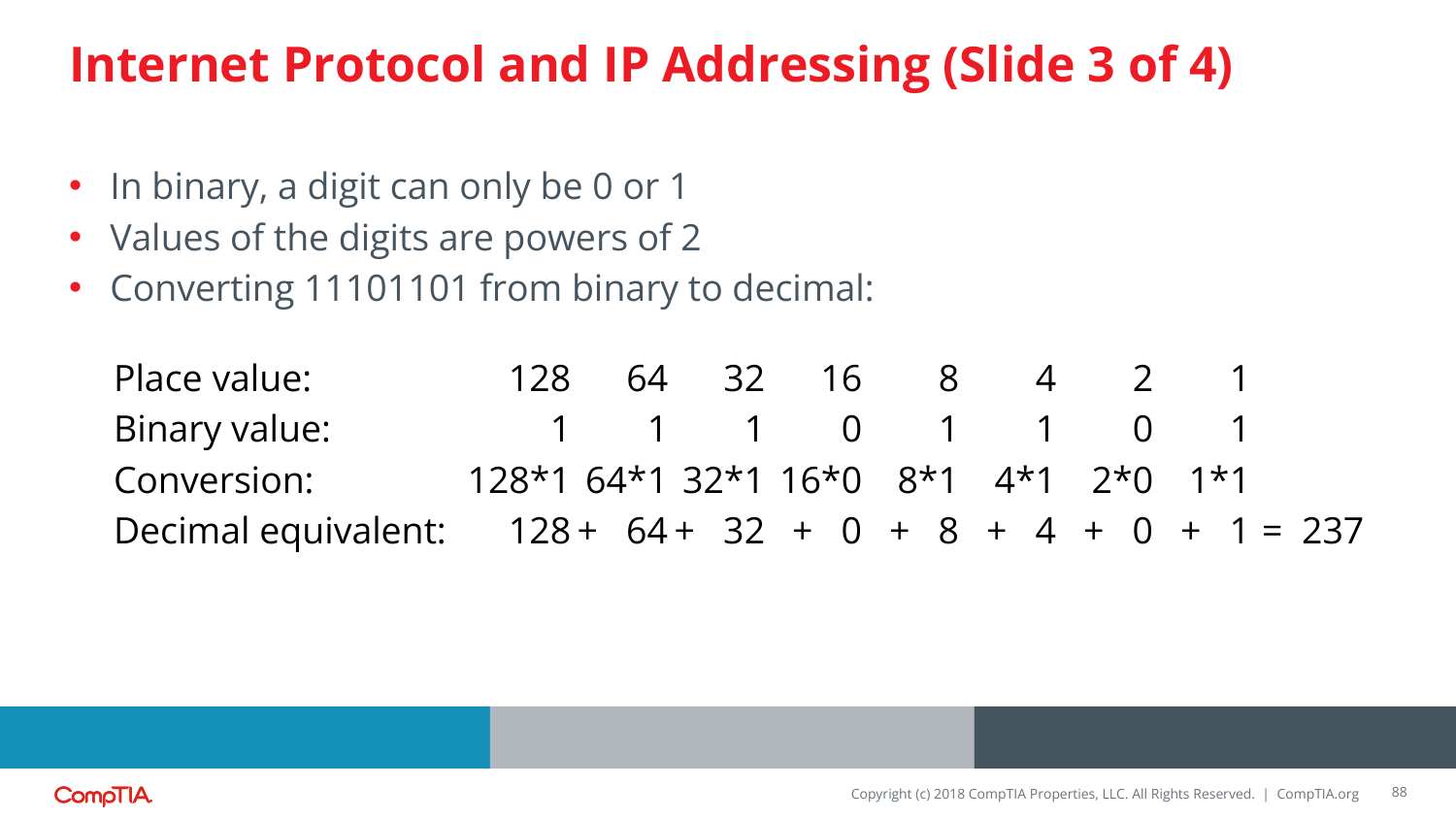

# Internet Protocol and IP Addressing (Slide 3 of 4)
In binary, a digit can only be 0 or 1
Values of the digits are powers of 2
Converting 11101101 from binary to decimal:

| Place value: | 128 | 64 | 32 | 16 | 8 | 4 | 2 | 1 |  |
| --- | --- | --- | --- | --- | --- | --- | --- | --- | --- |
| Binary value: | 1 | 1 | 1 | 0 | 1 | 1 | 0 | 1 |  |
| Conversion: | 128\*1 | 64\*1 | 32\*1 | 16\*0 | 8\*1 | 4\*1 | 2\*0 | 1\*1 |  |
| Decimal equivalent: | 128 | + 64 | + 32 | + 0 | + 8 | + 4 | + 0 | + 1 | = 237 |
88